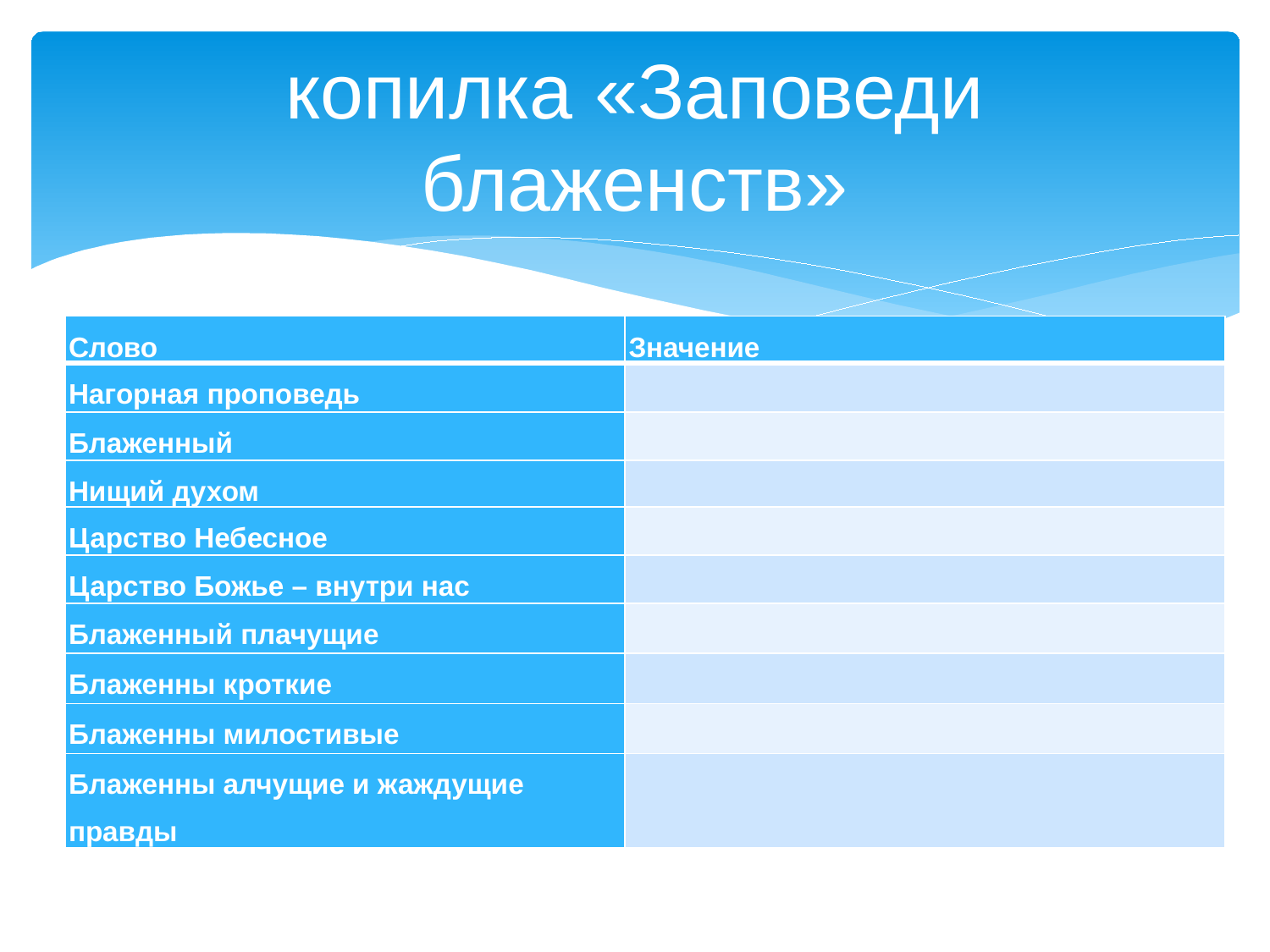

# копилка «Заповеди блаженств»
| Слово | Значение |
| --- | --- |
| Нагорная проповедь |  |
| Блаженный |  |
| Нищий духом |  |
| Царство Небесное |  |
| Царство Божье – внутри нас |  |
| Блаженный плачущие |  |
| Блаженны кроткие |  |
| Блаженны милостивые |  |
| Блаженны алчущие и жаждущие правды |  |